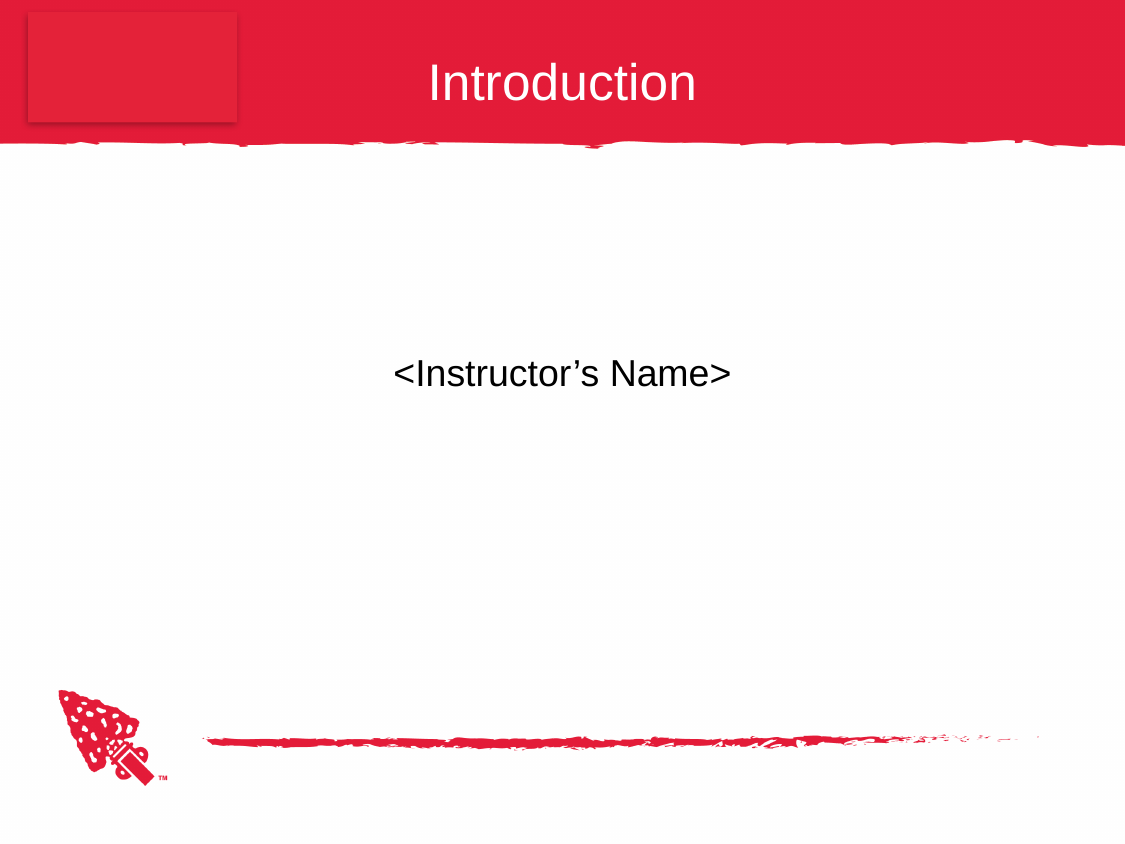

# Introduction
<Instructor’s Name>
Lodge Leadership Development